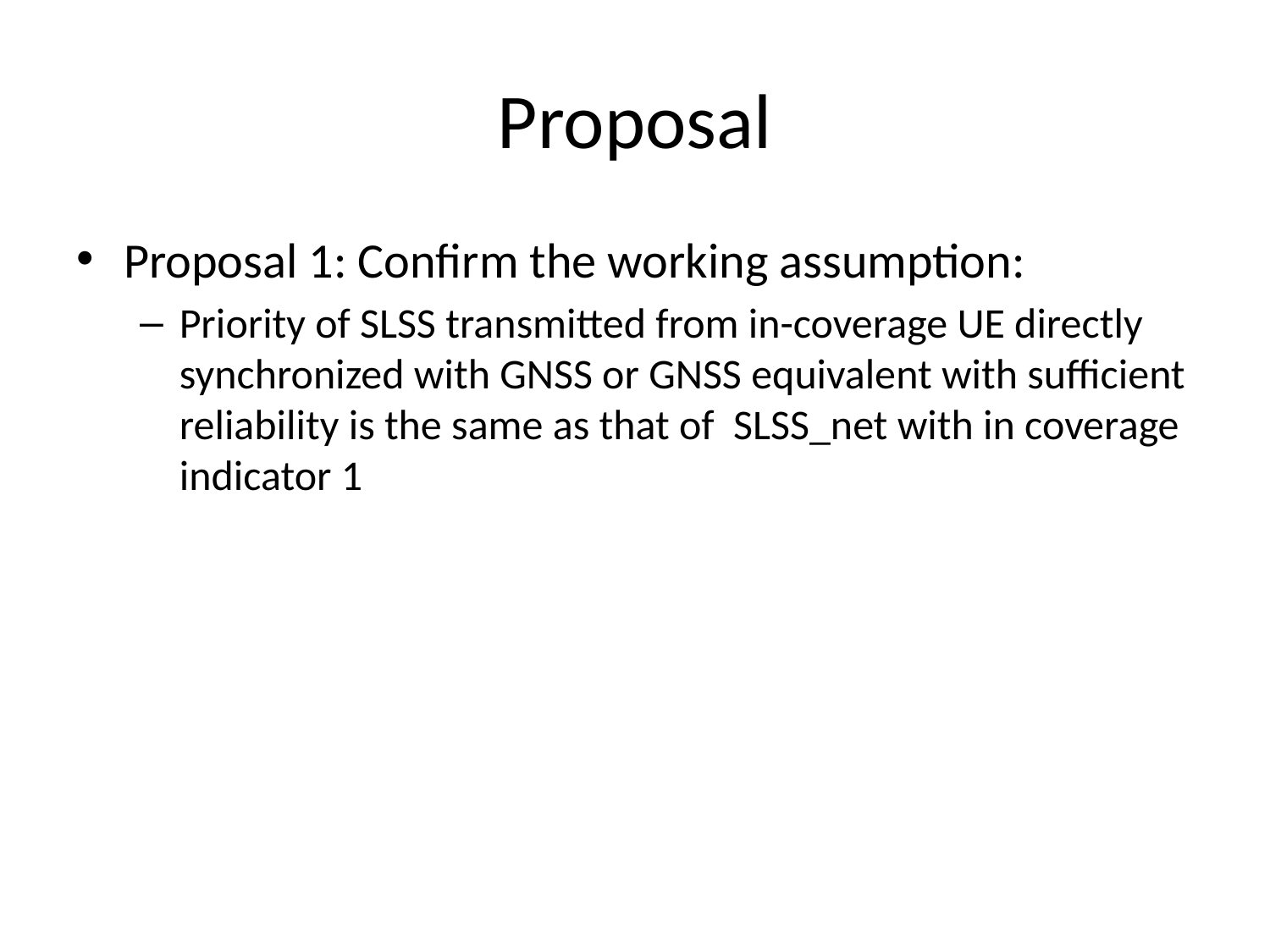

# Proposal
Proposal 1: Confirm the working assumption:
Priority of SLSS transmitted from in-coverage UE directly synchronized with GNSS or GNSS equivalent with sufficient reliability is the same as that of  SLSS_net with in coverage indicator 1